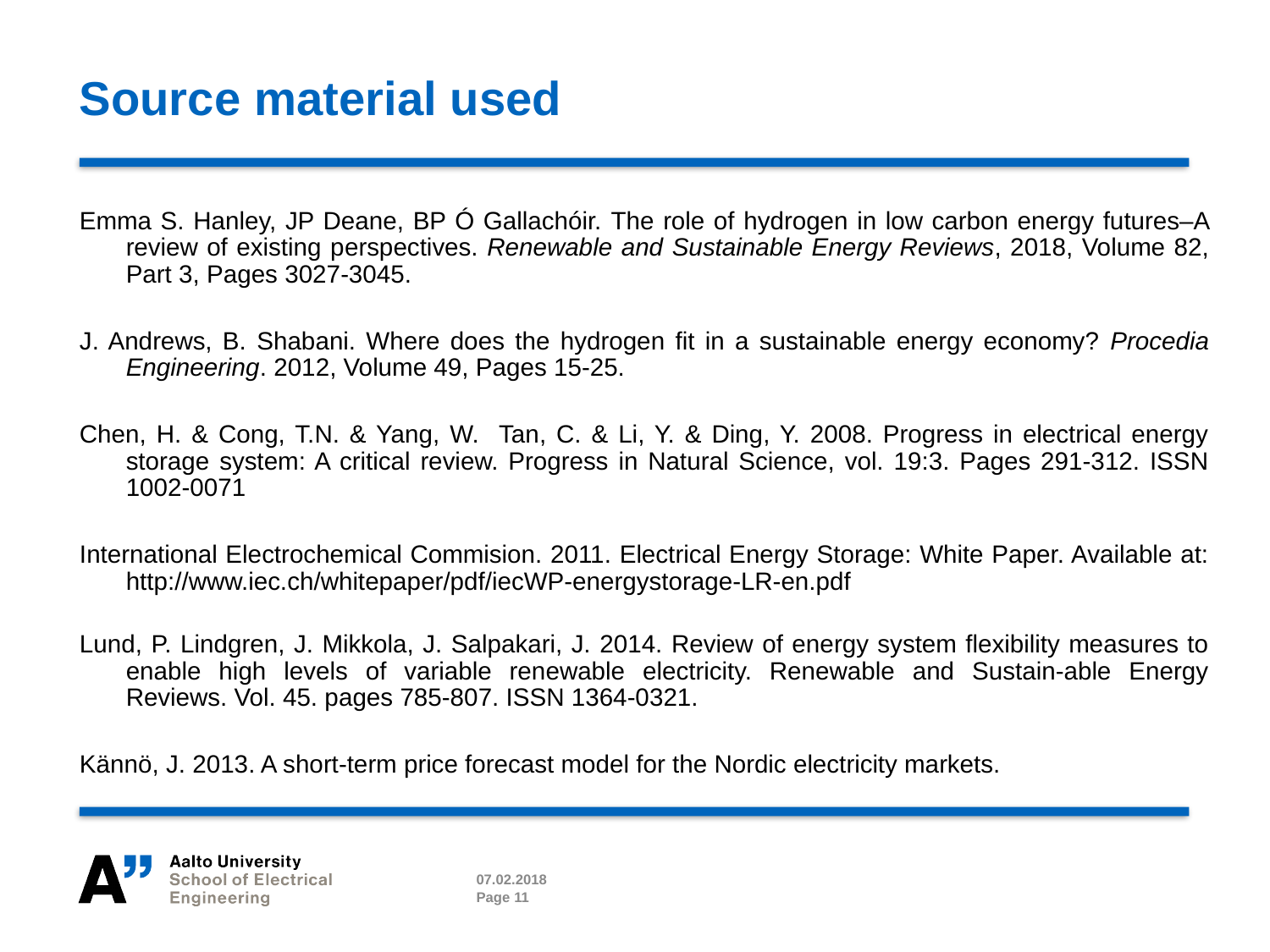

# Source material used
Emma S. Hanley, JP Deane, BP Ó Gallachóir. The role of hydrogen in low carbon energy futures–A review of existing perspectives. Renewable and Sustainable Energy Reviews, 2018, Volume 82, Part 3, Pages 3027-3045.

J. Andrews, B. Shabani. Where does the hydrogen fit in a sustainable energy economy? Procedia Engineering. 2012, Volume 49, Pages 15-25.

Chen, H. & Cong, T.N. & Yang, W.  Tan, C. & Li, Y. & Ding, Y. 2008. Progress in electrical energy storage system: A critical review. Progress in Natural Science, vol. 19:3. Pages 291-312. ISSN 1002-0071

International Electrochemical Commision. 2011. Electrical Energy Storage: White Paper. Available at: http://www.iec.ch/whitepaper/pdf/iecWP-energystorage-LR-en.pdf

Lund, P. Lindgren, J. Mikkola, J. Salpakari, J. 2014. Review of energy system flexibility measures to enable high levels of variable renewable electricity. Renewable and Sustain-able Energy Reviews. Vol. 45. pages 785-807. ISSN 1364-0321.

Kännö, J. 2013. A short-term price forecast model for the Nordic electricity markets.

07.02.2018
Page 11